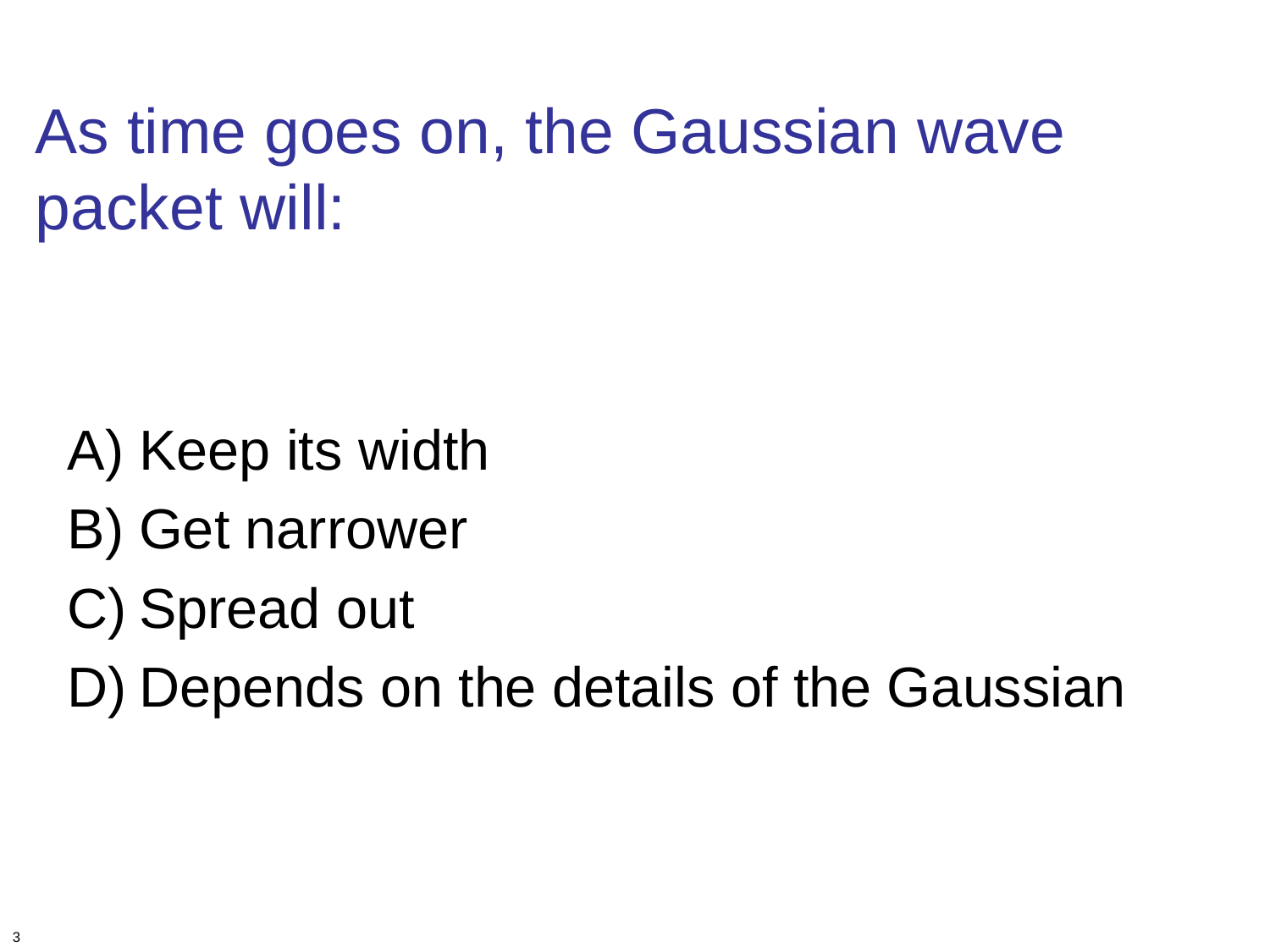

# As time goes on, the Gaussian wave packet will:
Keep its width
Get narrower
Spread out
Depends on the details of the Gaussian
3